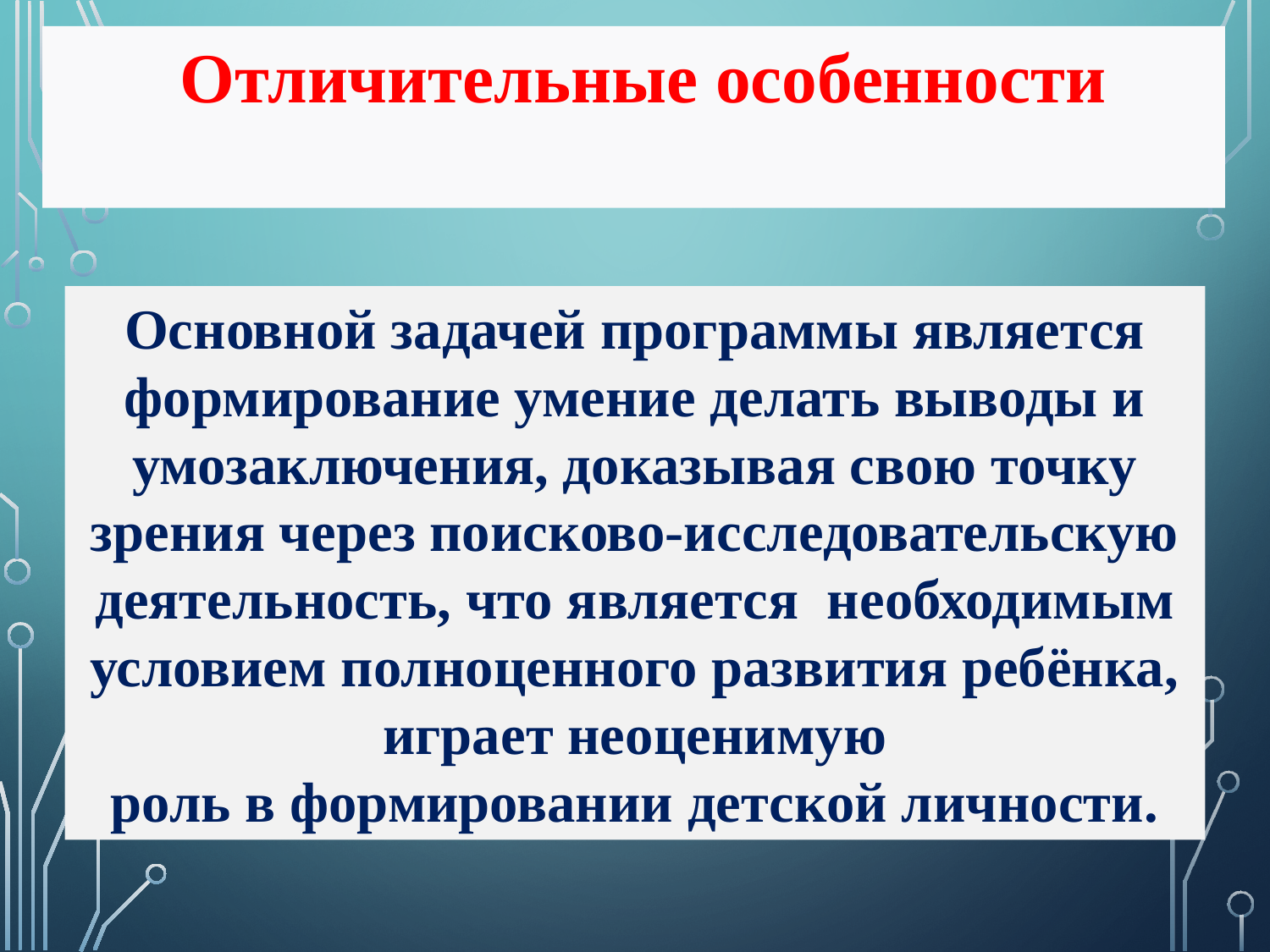

Отличительные особенности

Основной задачей программы является формирование умение делать выводы и умозаключения, доказывая свою точку зрения через поисково-исследовательскую деятельность, что является  необходимым условием полноценного развития ребёнка, играет неоценимую
роль в формировании детской личности.